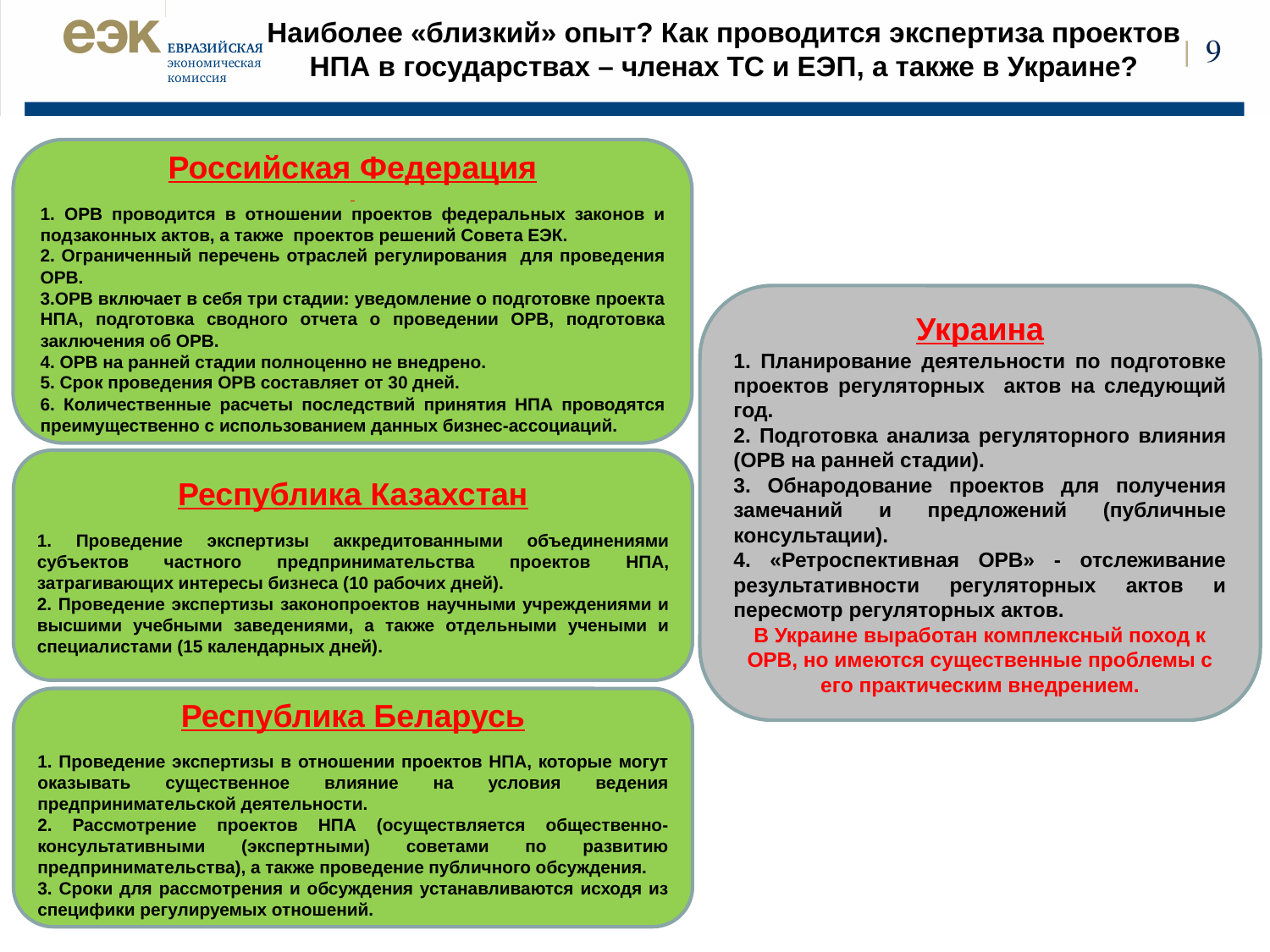

Наиболее «близкий» опыт? Как проводится экспертиза проектов НПА в государствах – членах ТС и ЕЭП, а также в Украине?
|  9
Российская Федерация

1. ОРВ проводится в отношении проектов федеральных законов и подзаконных актов, а также  проектов решений Совета ЕЭК.
2. Ограниченный перечень отраслей регулирования  для проведения ОРВ.
3.ОРВ включает в себя три стадии: уведомление о подготовке проекта НПА, подготовка сводного отчета о проведении ОРВ, подготовка заключения об ОРВ.
4. ОРВ на ранней стадии полноценно не внедрено.
5. Срок проведения ОРВ составляет от 30 дней.
6. Количественные расчеты последствий принятия НПА проводятся преимущественно с использованием данных бизнес-ассоциаций.
Украина
1. Планирование деятельности по подготовке проектов регуляторных  актов на следующий год.
2. Подготовка анализа регуляторного влияния (ОРВ на ранней стадии).
3. Обнародование проектов для получения замечаний и предложений (публичные консультации).
4. «Ретроспективная ОРВ» - отслеживание результативности регуляторных актов и пересмотр регуляторных актов.
В Украине выработан комплексный поход к ОРВ, но имеются существенные проблемы с его практическим внедрением.
Республика Казахстан

1. Проведение экспертизы аккредитованными объединениями субъектов частного предпринимательства проектов НПА, затрагивающих интересы бизнеса (10 рабочих дней).
2. Проведение экспертизы законопроектов научными учреждениями и высшими учебными заведениями, а также отдельными учеными и специалистами (15 календарных дней).
Республика Беларусь

1. Проведение экспертизы в отношении проектов НПА, которые могут оказывать существенное влияние на условия ведения предпринимательской деятельности.
2. Рассмотрение проектов НПА (осуществляется общественно-консультативными (экспертными) советами по развитию предпринимательства), а также проведение публичного обсуждения.
3. Сроки для рассмотрения и обсуждения устанавливаются исходя из специфики регулируемых отношений.